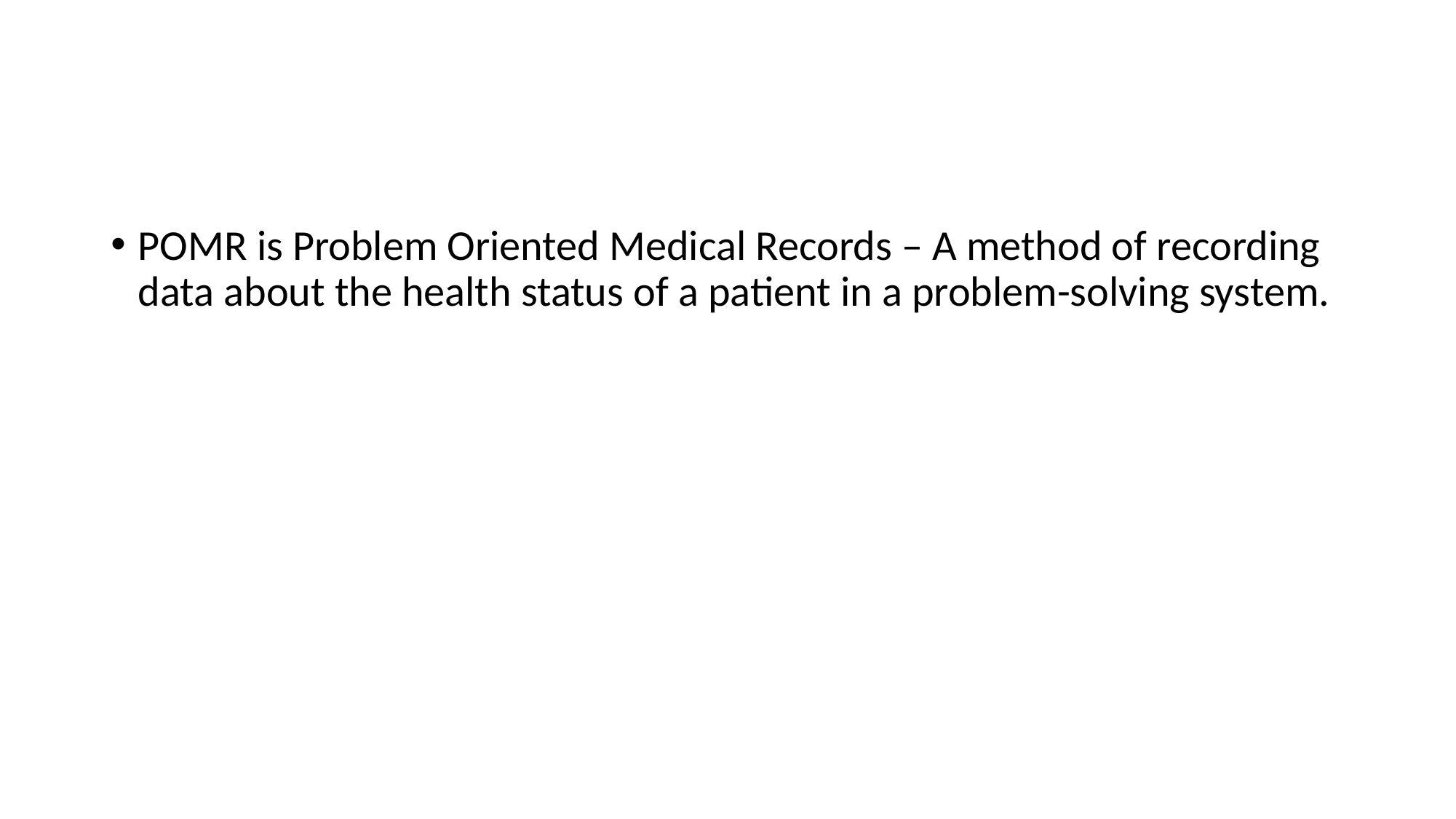

#
POMR is Problem Oriented Medical Records – A method of recording data about the health status of a patient in a problem-solving system.